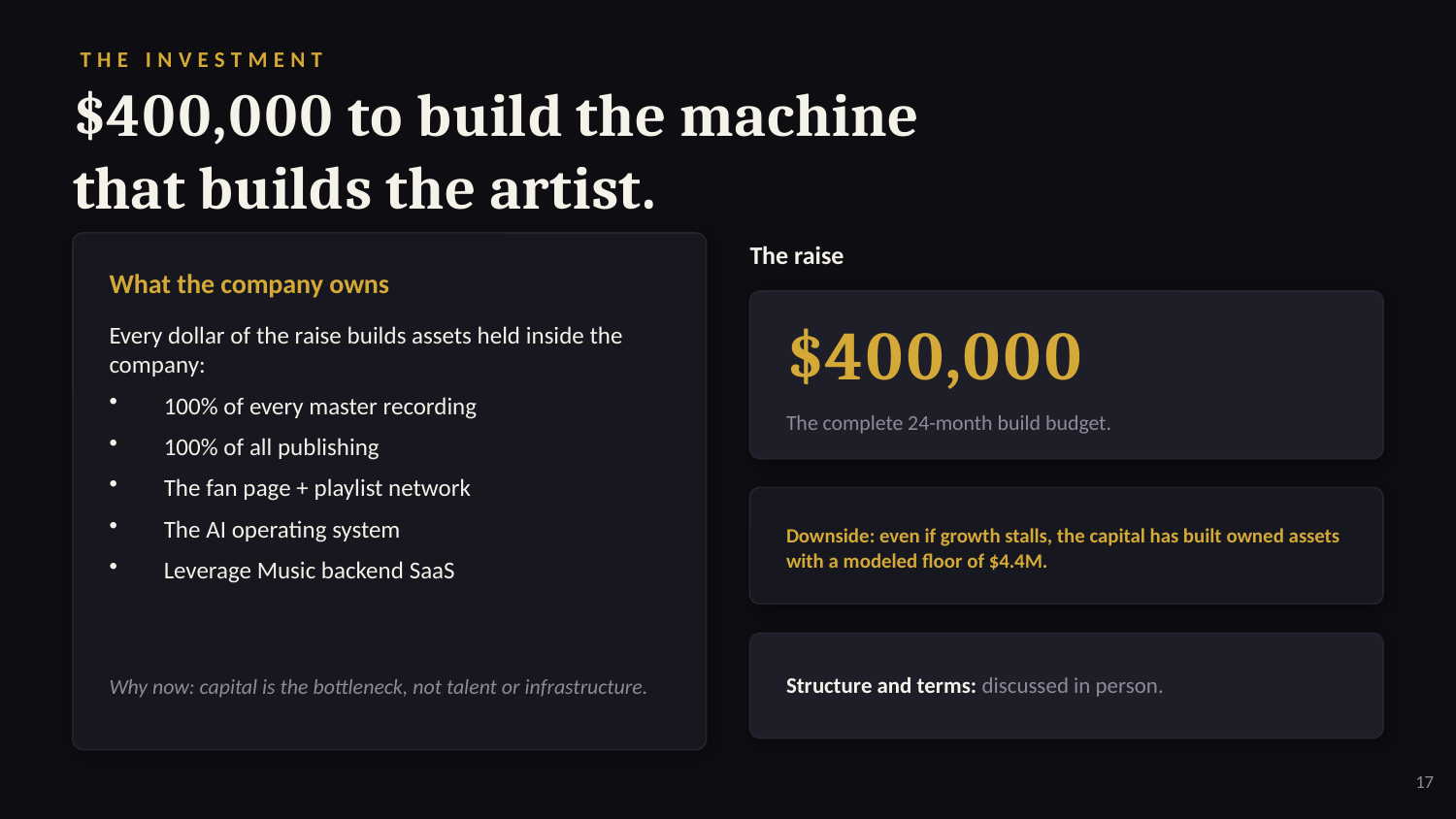

THE INVESTMENT
$400,000 to build the machine that builds the artist.

The raise
What the company owns

$400,000
Every dollar of the raise builds assets held inside the company:
100% of every master recording
100% of all publishing
The fan page + playlist network
The AI operating system
Leverage Music backend SaaS
The complete 24-month build budget.

Downside: even if growth stalls, the capital has built owned assets with a modeled floor of $4.4M.
Why now: capital is the bottleneck, not talent or infrastructure.

Structure and terms: discussed in person.
17